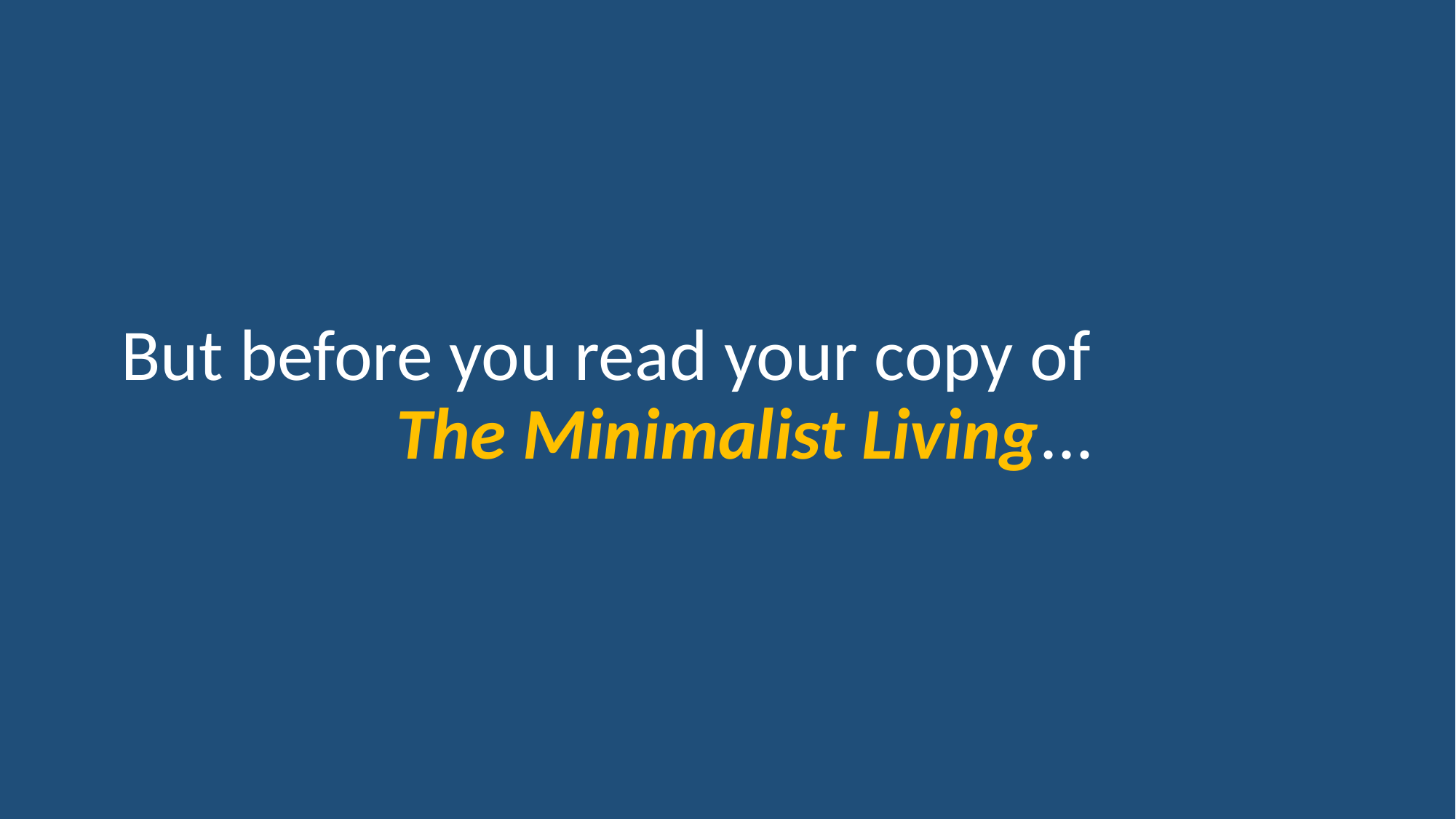

# But before you read your copy of                  The Minimalist Living...